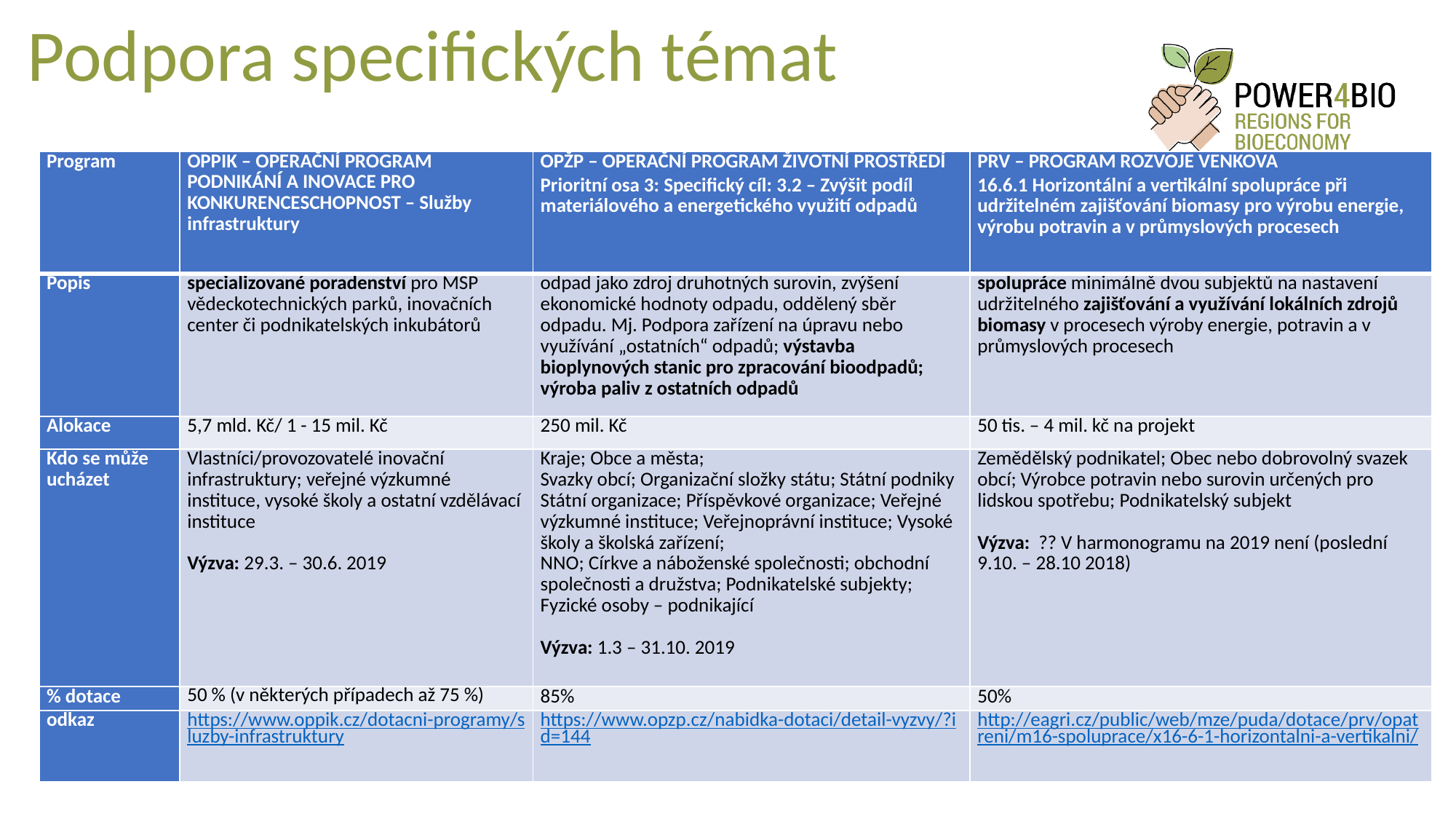

# Podpora specifických témat
| Program | OPPIK – OPERAČNÍ PROGRAM PODNIKÁNÍ A INOVACE PRO KONKURENCESCHOPNOST – Služby infrastruktury | OPŽP – OPERAČNÍ PROGRAM ŽIVOTNÍ PROSTŘEDÍ Prioritní osa 3: Specifický cíl: 3.2 – Zvýšit podíl materiálového a energetického využití odpadů | PRV – PROGRAM ROZVOJE VENKOVA 16.6.1 Horizontální a vertikální spolupráce při udržitelném zajišťování biomasy pro výrobu energie, výrobu potravin a v průmyslových procesech |
| --- | --- | --- | --- |
| Popis | specializované poradenství pro MSP vědeckotechnických parků, inovačních center či podnikatelských inkubátorů | odpad jako zdroj druhotných surovin, zvýšení ekonomické hodnoty odpadu, oddělený sběr odpadu. Mj. Podpora zařízení na úpravu nebo využívání „ostatních“ odpadů; výstavba bioplynových stanic pro zpracování bioodpadů; výroba paliv z ostatních odpadů | spolupráce minimálně dvou subjektů na nastavení udržitelného zajišťování a využívání lokálních zdrojů biomasy v procesech výroby energie, potravin a v průmyslových procesech |
| Alokace | 5,7 mld. Kč/ 1 - 15 mil. Kč | 250 mil. Kč | 50 tis. – 4 mil. kč na projekt |
| Kdo se může ucházet | Vlastníci/provozovatelé inovační infrastruktury; veřejné výzkumné instituce, vysoké školy a ostatní vzdělávací instituce Výzva: 29.3. – 30.6. 2019 | Kraje; Obce a města; Svazky obcí; Organizační složky státu; Státní podniky Státní organizace; Příspěvkové organizace; Veřejné výzkumné instituce; Veřejnoprávní instituce; Vysoké školy a školská zařízení; NNO; Církve a náboženské společnosti; obchodní společnosti a družstva; Podnikatelské subjekty; Fyzické osoby – podnikající Výzva: 1.3 – 31.10. 2019 | Zemědělský podnikatel; Obec nebo dobrovolný svazek obcí; Výrobce potravin nebo surovin určených pro lidskou spotřebu; Podnikatelský subjekt Výzva: ?? V harmonogramu na 2019 není (poslední 9.10. – 28.10 2018) |
| % dotace | 50 % (v některých případech až 75 %) | 85% | 50% |
| odkaz | https://www.oppik.cz/dotacni-programy/sluzby-infrastruktury | https://www.opzp.cz/nabidka-dotaci/detail-vyzvy/?id=144 | http://eagri.cz/public/web/mze/puda/dotace/prv/opatreni/m16-spoluprace/x16-6-1-horizontalni-a-vertikalni/ |